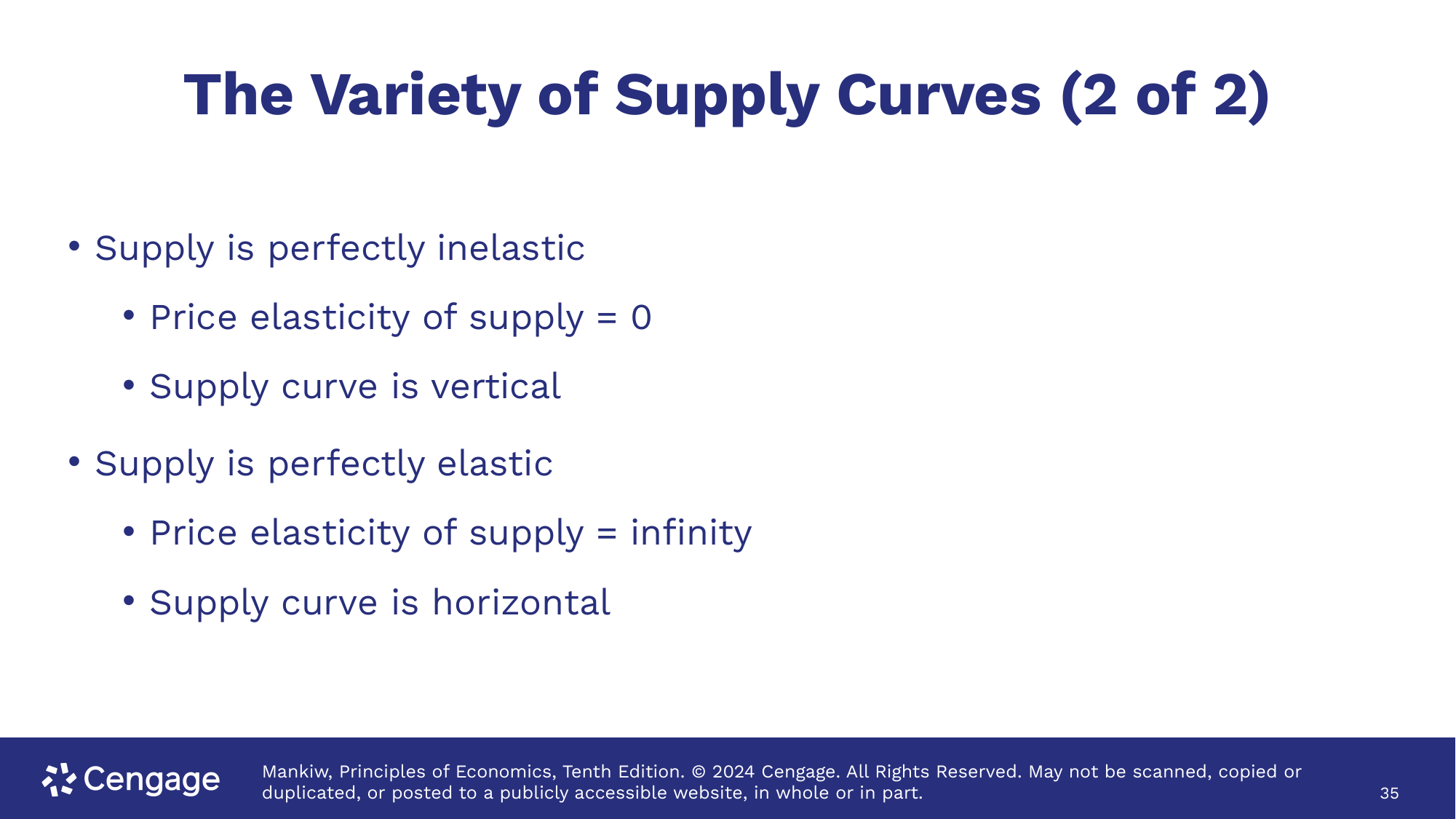

# The Variety of Supply Curves (2 of 2)
Supply is perfectly inelastic
Price elasticity of supply = 0
Supply curve is vertical
Supply is perfectly elastic
Price elasticity of supply = infinity
Supply curve is horizontal